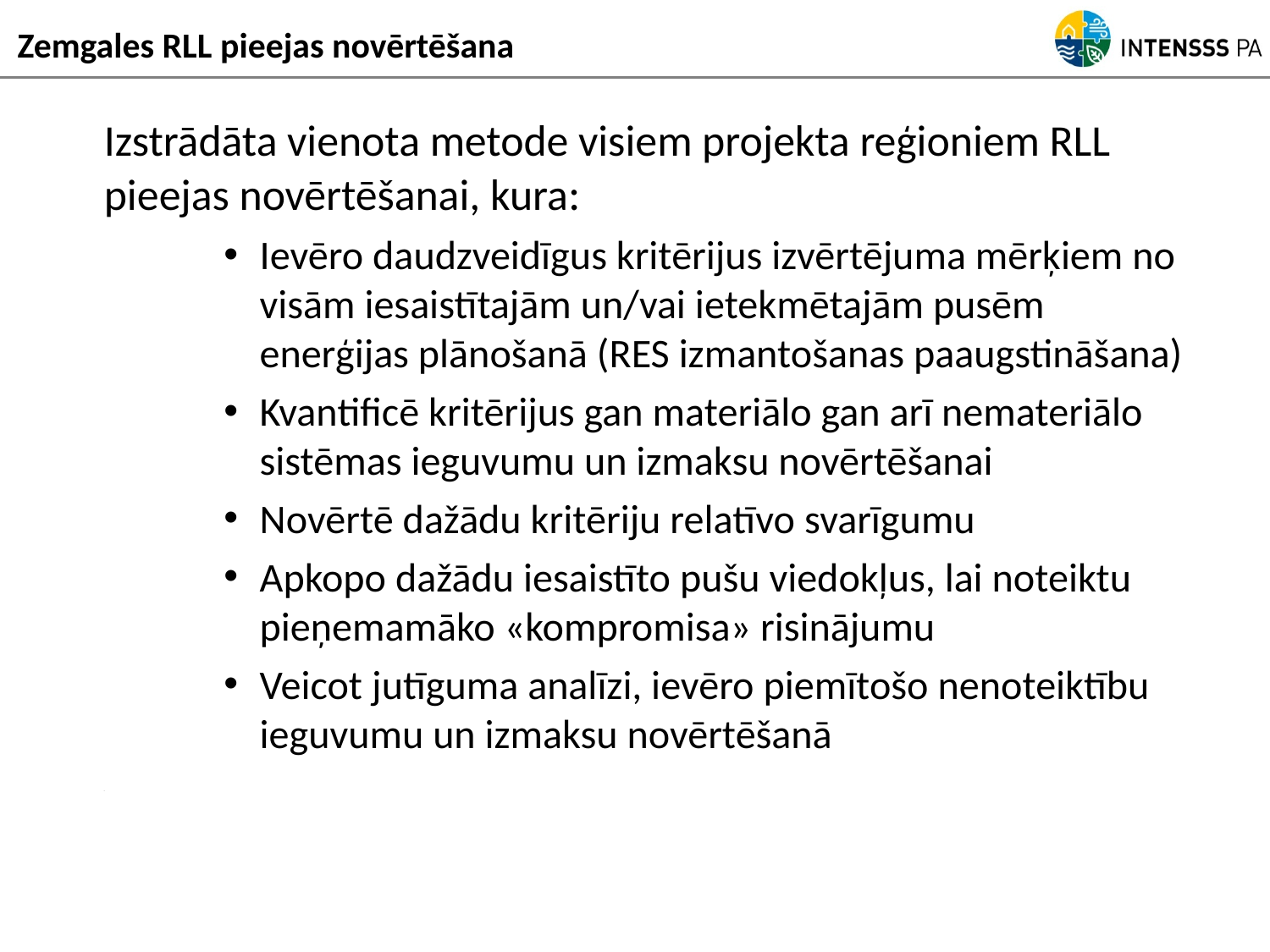

Zemgales RLL pieejas novērtēšana
Izstrādāta vienota metode visiem projekta reģioniem RLL pieejas novērtēšanai, kura:
Ievēro daudzveidīgus kritērijus izvērtējuma mērķiem no visām iesaistītajām un/vai ietekmētajām pusēm enerģijas plānošanā (RES izmantošanas paaugstināšana)
Kvantificē kritērijus gan materiālo gan arī nemateriālo sistēmas ieguvumu un izmaksu novērtēšanai
Novērtē dažādu kritēriju relatīvo svarīgumu
Apkopo dažādu iesaistīto pušu viedokļus, lai noteiktu pieņemamāko «kompromisa» risinājumu
Veicot jutīguma analīzi, ievēro piemītošo nenoteiktību ieguvumu un izmaksu novērtēšanā